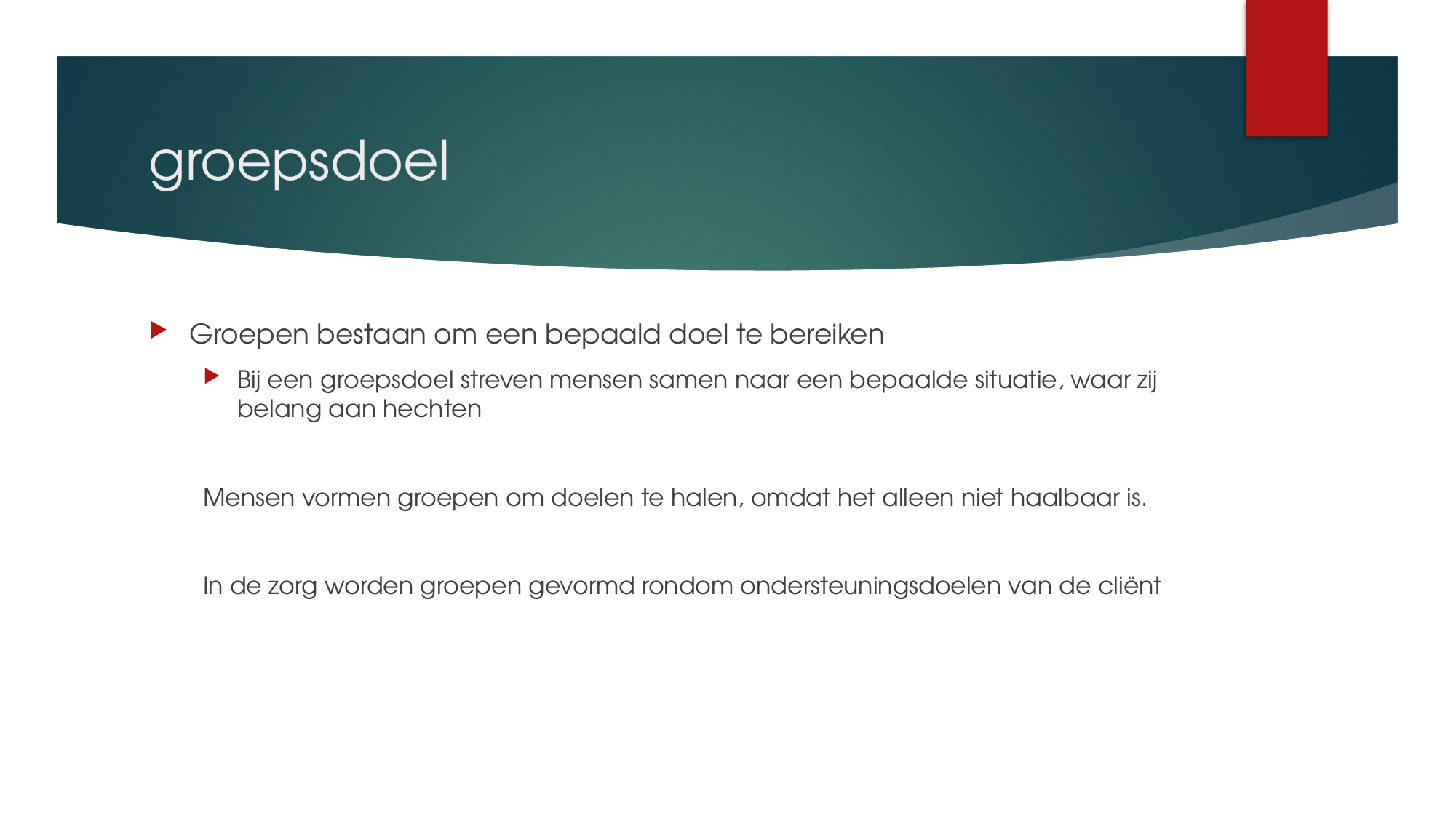

# groepsdoel
Groepen bestaan om een bepaald doel te bereiken
Bij een groepsdoel streven mensen samen naar een bepaalde situatie, waar zij belang aan hechten

Mensen vormen groepen om doelen te halen, omdat het alleen niet haalbaar is.

In de zorg worden groepen gevormd rondom ondersteuningsdoelen van de cliënt